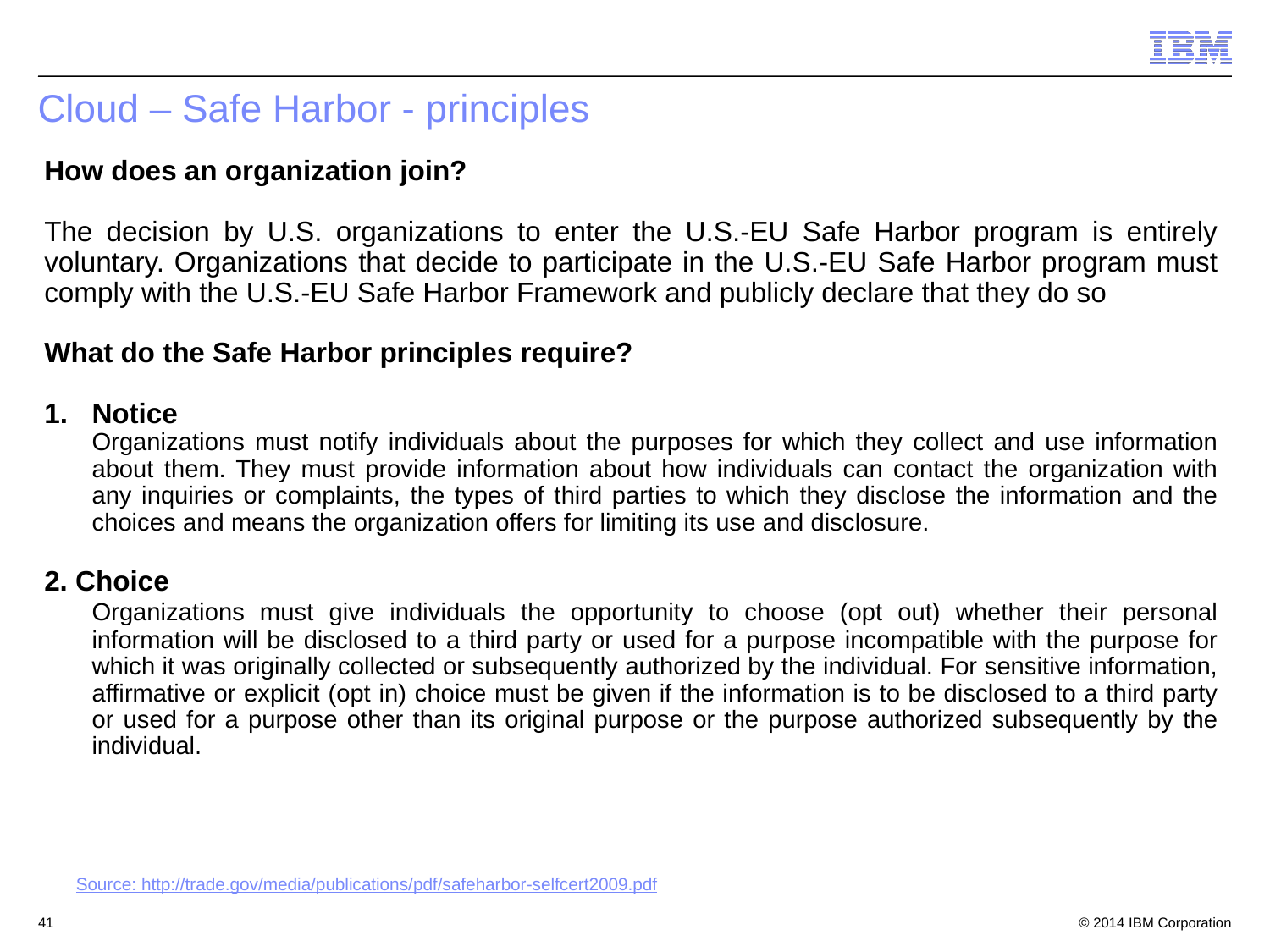

Cloud – Safe Harbor - principles
How does an organization join?

The decision by U.S. organizations to enter the U.S.-EU Safe Harbor program is entirely voluntary. Organizations that decide to participate in the U.S.-EU Safe Harbor program must comply with the U.S.-EU Safe Harbor Framework and publicly declare that they do so

What do the Safe Harbor principles require?

Notice
	Organizations must notify individuals about the purposes for which they collect and use information about them. They must provide information about how individuals can contact the organization with any inquiries or complaints, the types of third parties to which they disclose the information and the choices and means the organization offers for limiting its use and disclosure.

2. Choice
	Organizations must give individuals the opportunity to choose (opt out) whether their personal information will be disclosed to a third party or used for a purpose incompatible with the purpose for which it was originally collected or subsequently authorized by the individual. For sensitive information, affirmative or explicit (opt in) choice must be given if the information is to be disclosed to a third party or used for a purpose other than its original purpose or the purpose authorized subsequently by the individual.
Source: http://trade.gov/media/publications/pdf/safeharbor-selfcert2009.pdf
41